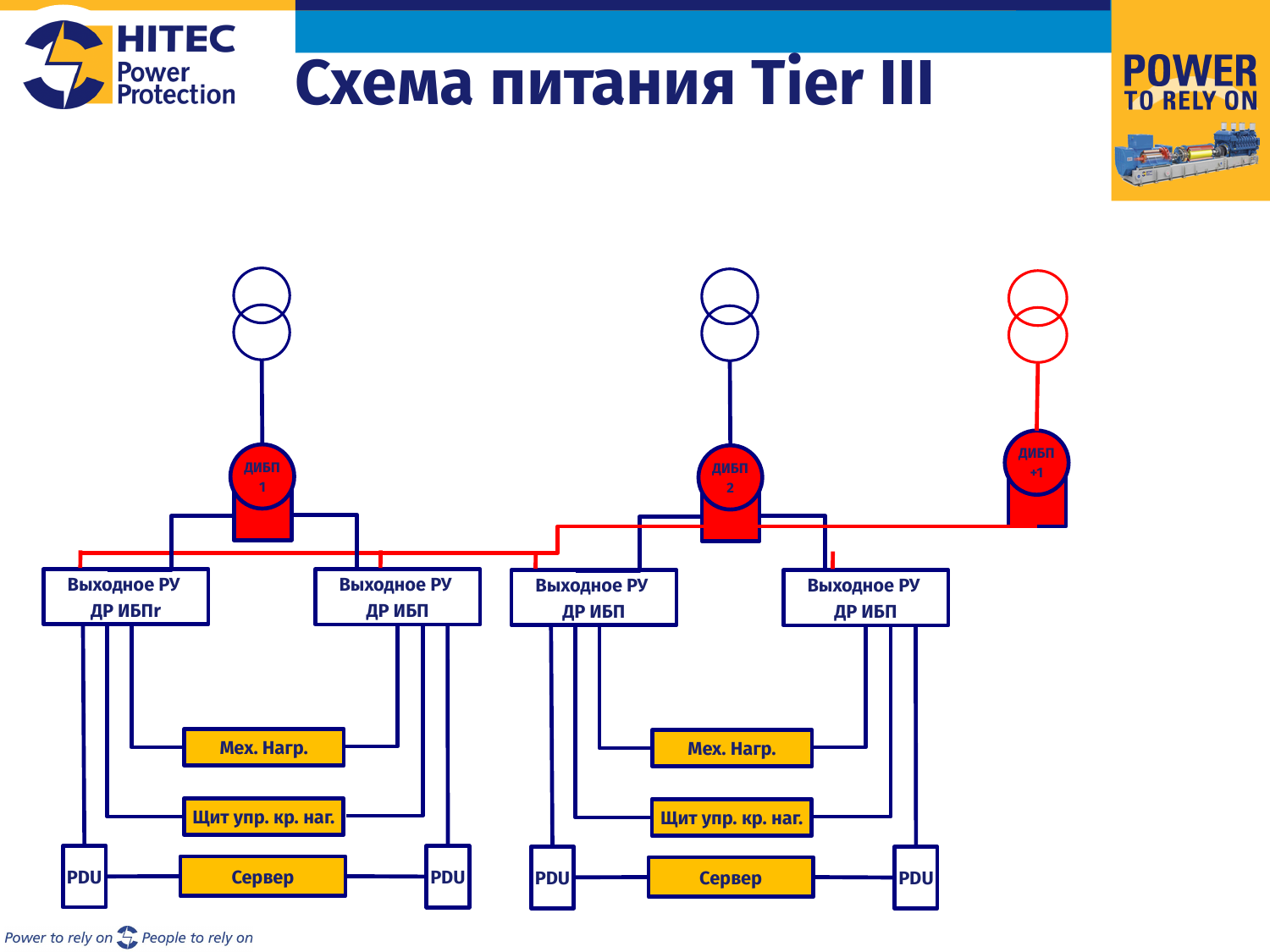

# Схема питания Tier III

ДИБП
1

Выходное РУ
ДР ИБПr
Выходное РУ
ДР ИБП
Мех. Нагр.
Щит упр. кр. наг.
PDU
PDU
Сервер

ДИБП
2

Выходное РУ
ДР ИБП
Выходное РУ
ДР ИБП
Мех. Нагр.
Щит упр. кр. наг.
PDU
PDU
Сервер

ДИБП
+1